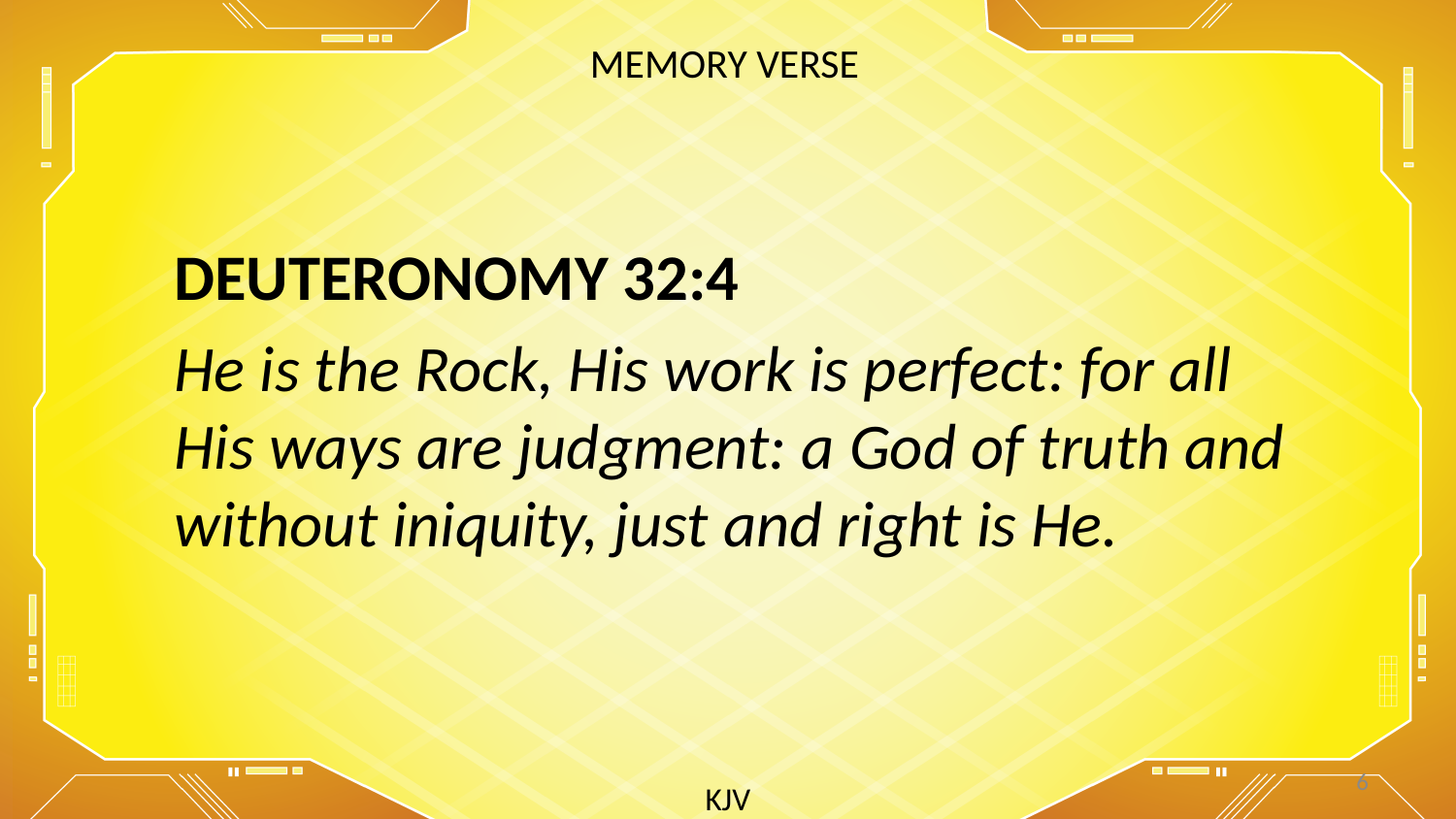

MEMORY VERSE
DEUTERONOMY 32:4
He is the Rock, His work is perfect: for all His ways are judgment: a God of truth and without iniquity, just and right is He.

6
KJV